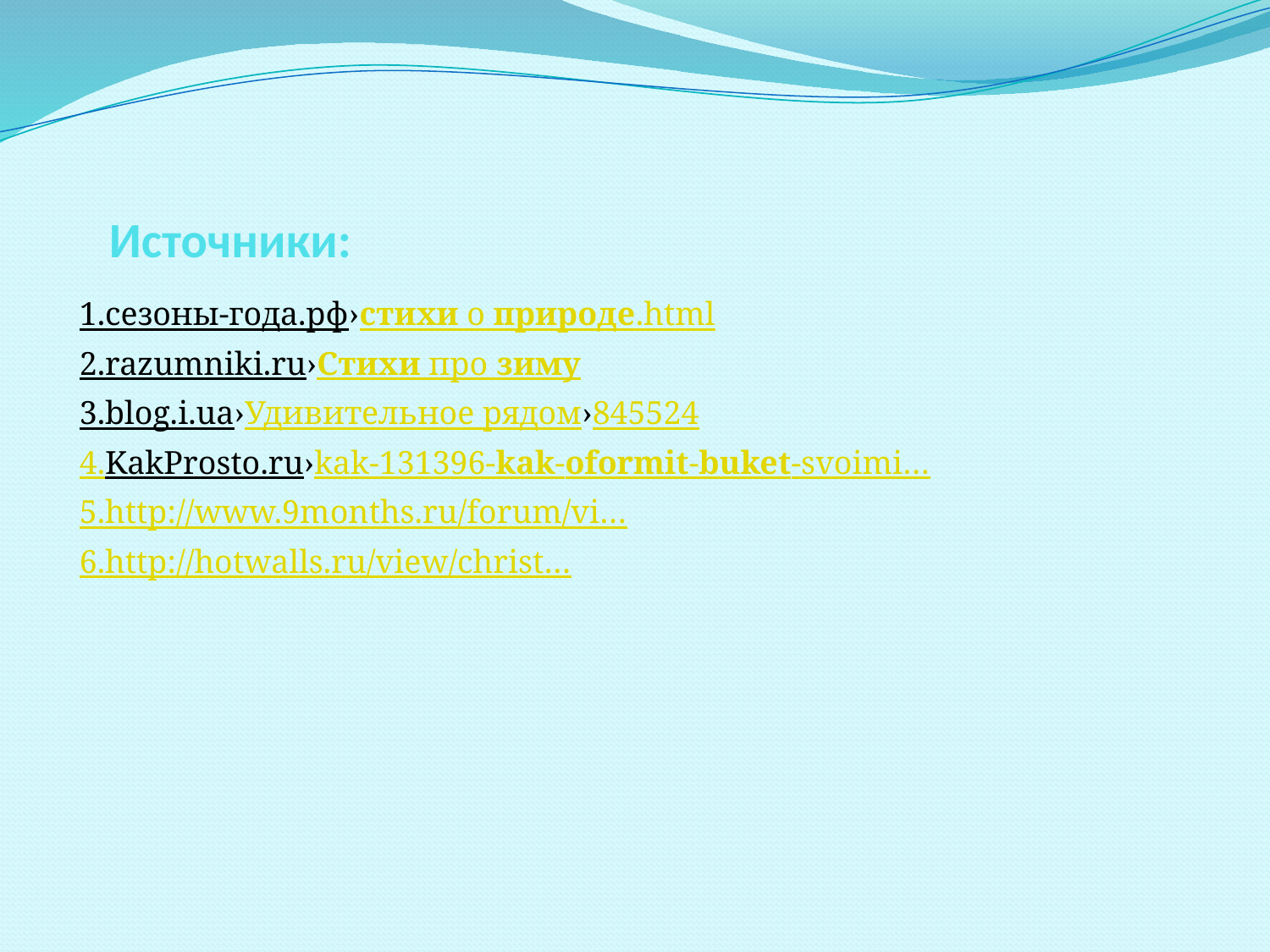

# Источники:
1.сезоны-года.рф›стихи о природе.html
2.razumniki.ru›Стихи про зиму
3.blog.i.ua›Удивительное рядом›845524
4.KakProsto.ru›kak-131396-kak-oformit-buket-svoimi…
5.http://www.9months.ru/forum/vi…
6.http://hotwalls.ru/view/christ…